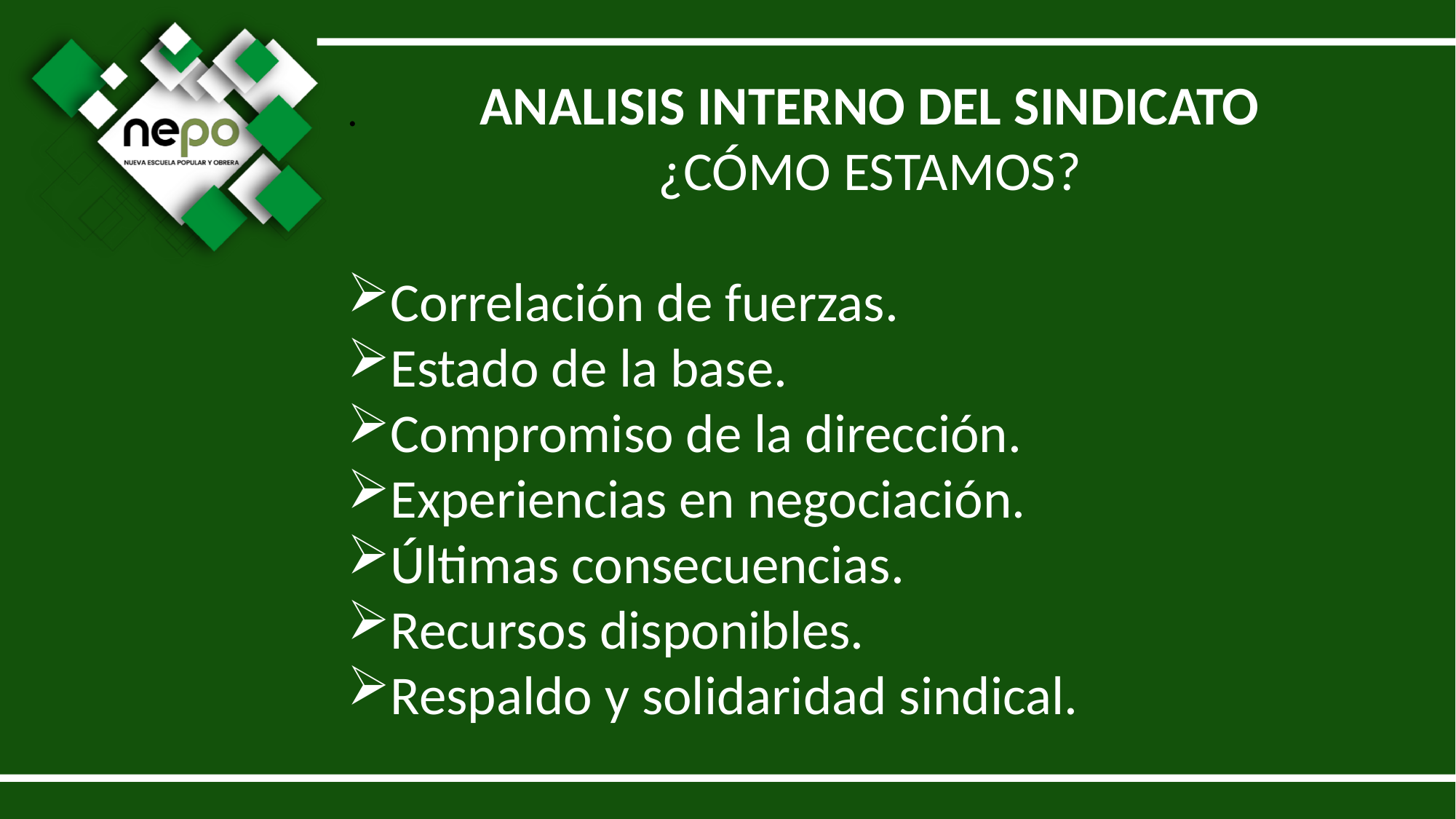

ANALISIS INTERNO DEL SINDICATO
¿CÓMO ESTAMOS?

Correlación de fuerzas.
Estado de la base.
Compromiso de la dirección.
Experiencias en negociación.
Últimas consecuencias.
Recursos disponibles.
Respaldo y solidaridad sindical.

.